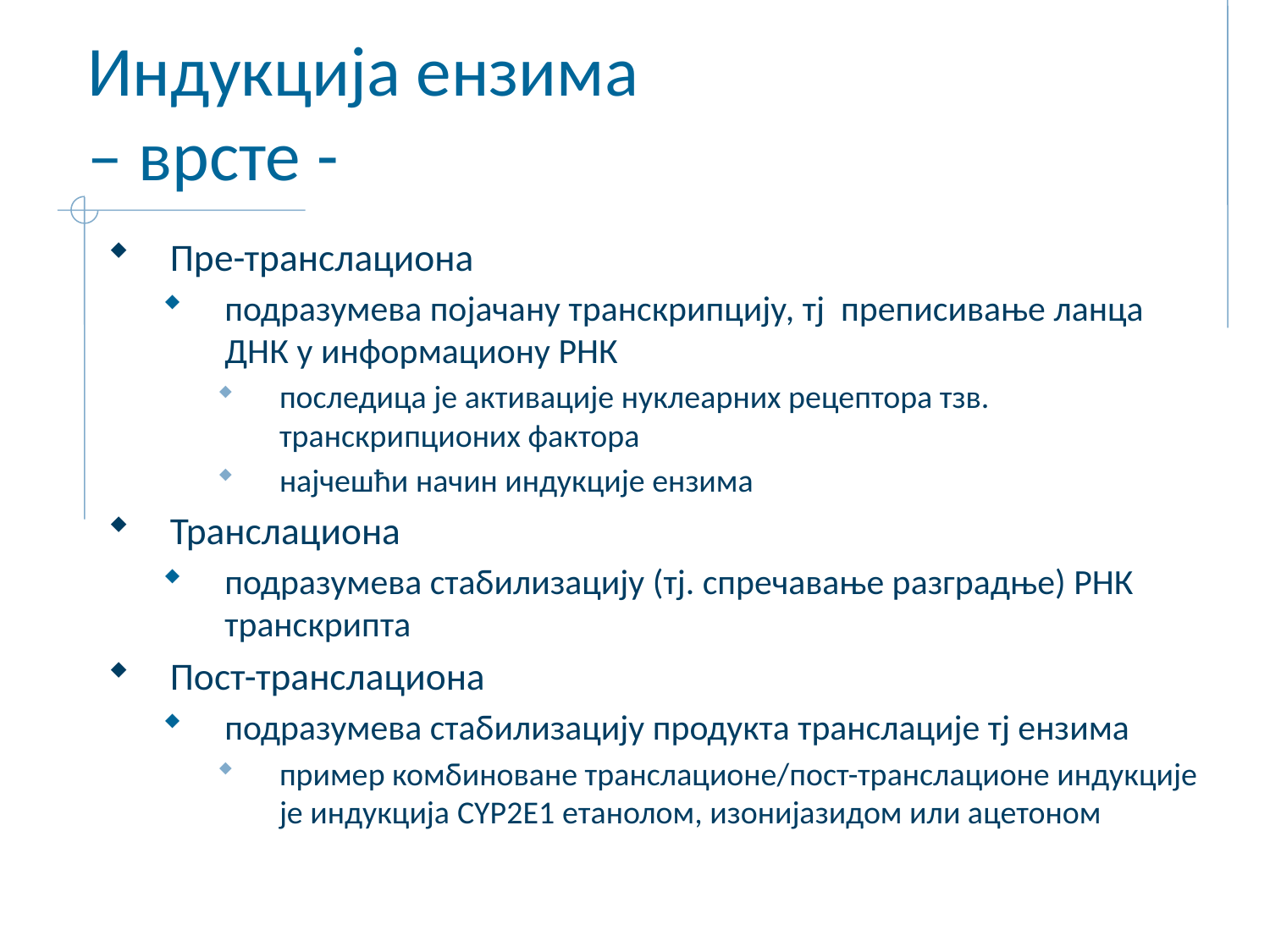

# Индукција ензима – врсте -
Пре-транслациона
подразумева појачану транскрипцију, тј  преписивање ланца ДНК у информациону РНК
последица је активације нуклеарних рецептора тзв. транскрипционих фактора
најчешћи начин индукције ензима
Транслациона
подразумева стабилизацију (тј. спречавање разградње) РНК транскрипта
Пост-транслациона
подразумева стабилизацију продукта транслације тј ензима
пример комбиноване транслационе/пост-транслационе индукције је индукција CYP2E1 етанолом, изонијазидом или ацетоном